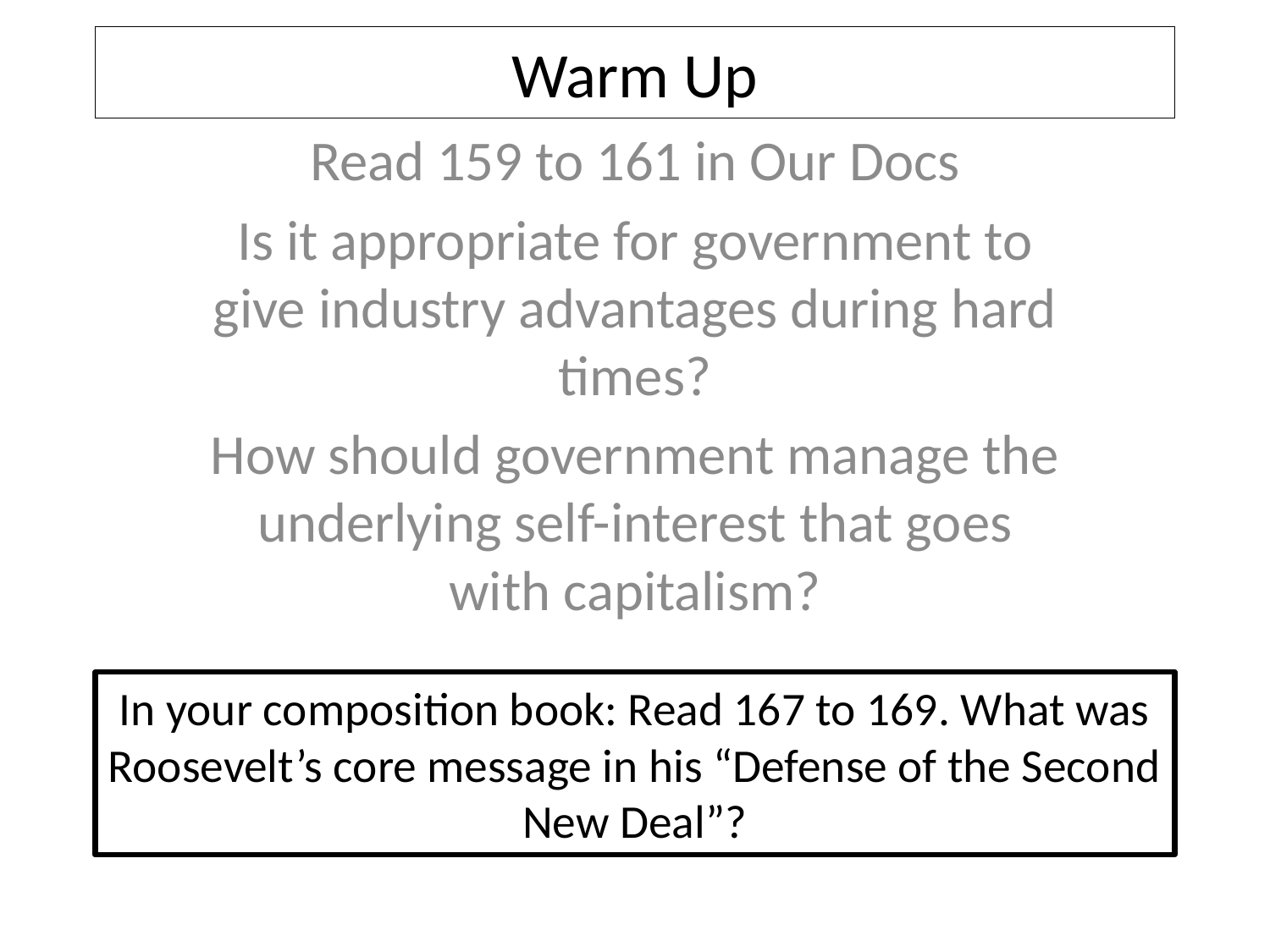

# Warm Up
Read 159 to 161 in Our Docs
Is it appropriate for government to give industry advantages during hard times?
How should government manage the underlying self-interest that goes with capitalism?

In your composition book: Read 167 to 169. What was Roosevelt’s core message in his “Defense of the Second New Deal”?